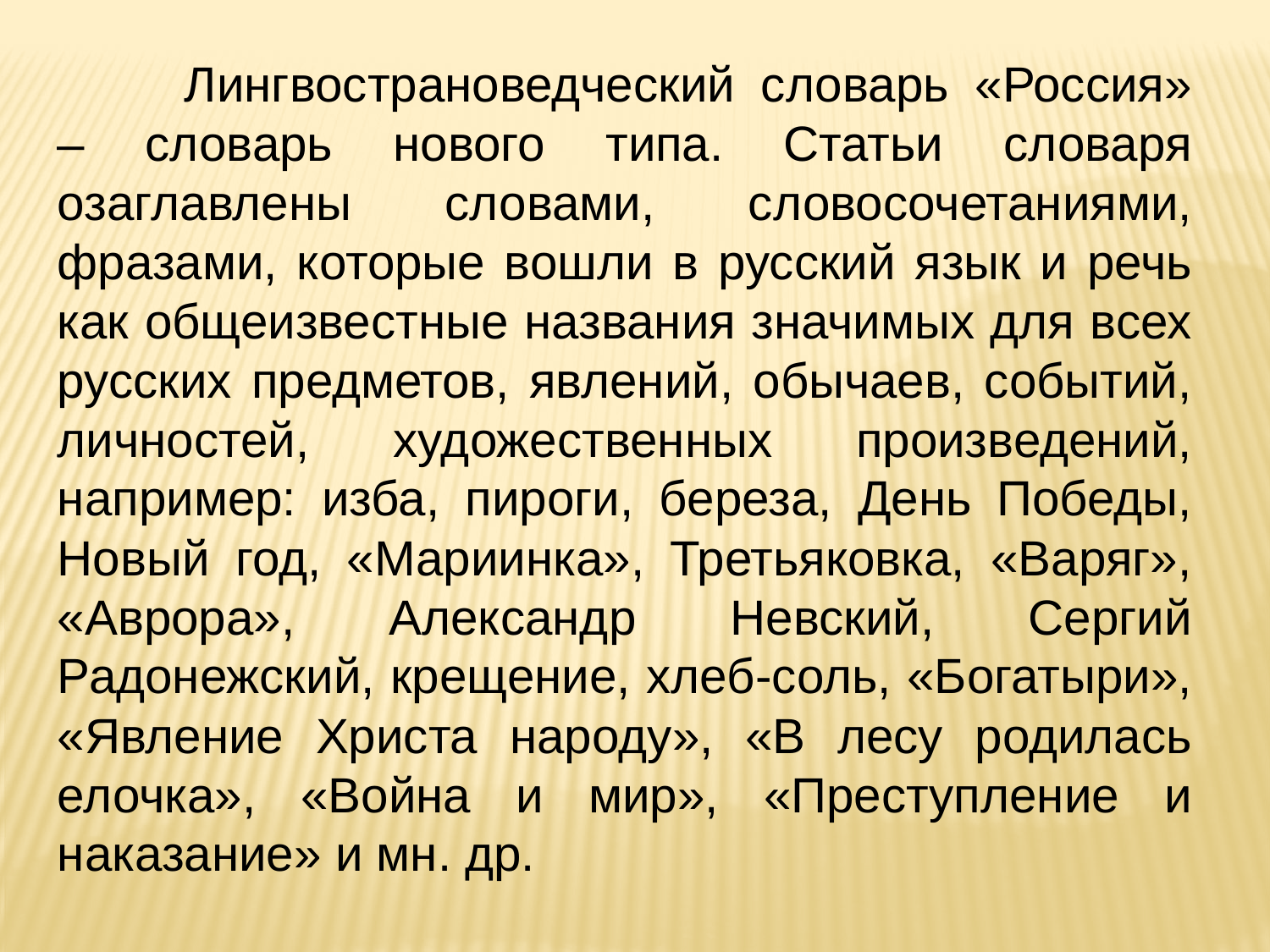

Лингвострановедческий словарь «Россия» – словарь нового типа. Статьи словаря озаглавлены словами, словосочетаниями, фразами, которые вошли в русский язык и речь как общеизвестные названия значимых для всех русских предметов, явлений, обычаев, событий, личностей, художественных произведений, например: изба, пироги, береза, День Победы, Новый год, «Мариинка», Третьяковка, «Варяг», «Аврора», Александр Невский, Сергий Радонежский, крещение, хлеб-соль, «Богатыри», «Явление Христа народу», «В лесу родилась елочка», «Война и мир», «Преступление и наказание» и мн. др.